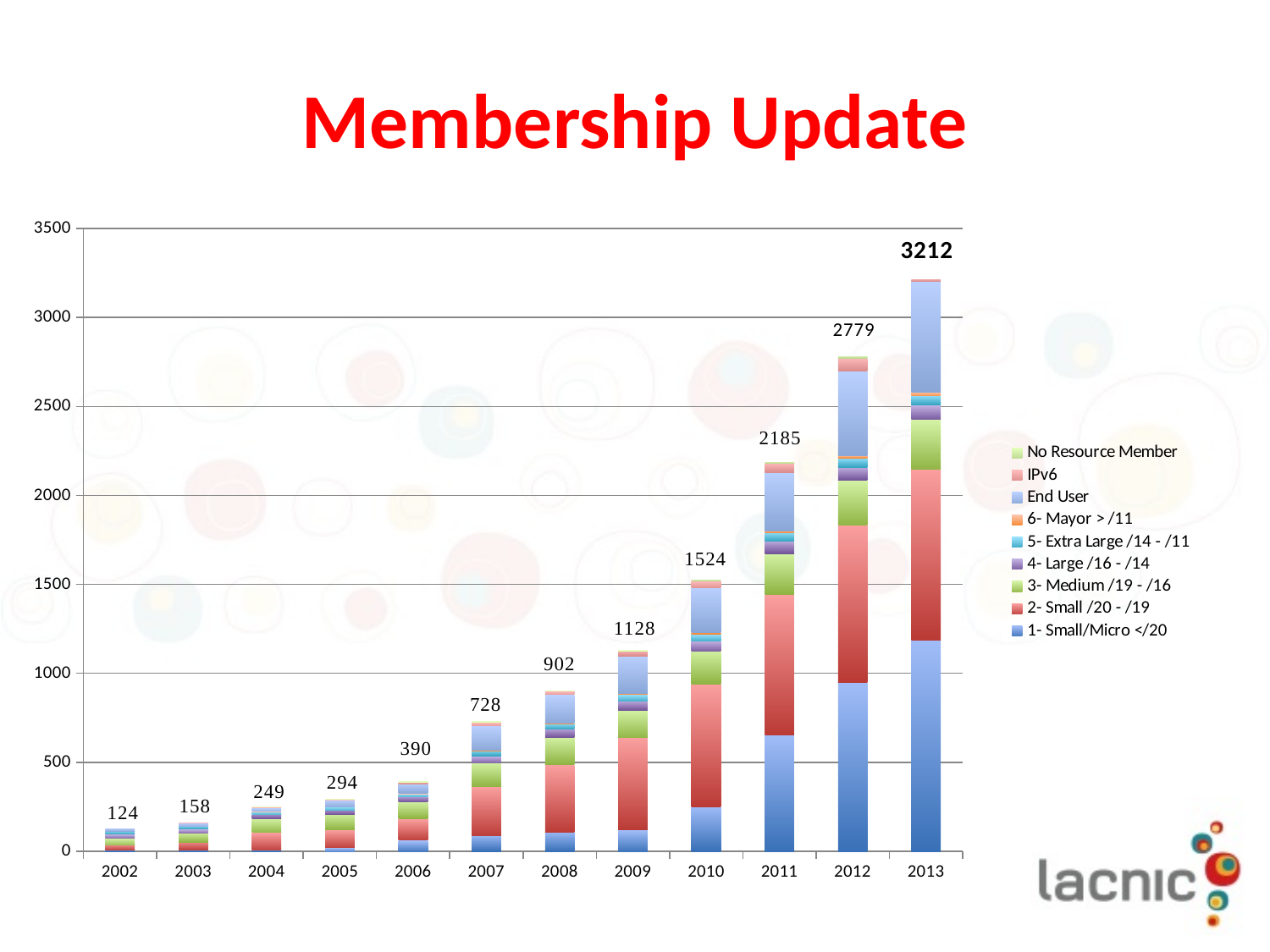

# Membership Update

### Chart

| Category | 1- Small/Micro </20 | 2- Small /20 - /19 | 3- Medium /19 - /16 | 4- Large /16 - /14 | 5- Extra Large /14 - /11 | 6- Mayor > /11 | End User | IPv6 | No Resource Member |
|---|---|---|---|---|---|---|---|---|---|
| 2002.0 | 5.0 | 30.0 | 41.0 | 22.0 | 12.0 | 2.0 | 12.0 | 0.0 | 0.0 |
| 2003.0 | 6.0 | 45.0 | 53.0 | 23.0 | 13.0 | 2.0 | 15.0 | 1.0 | 0.0 |
| 2004.0 | 6.0 | 102.0 | 75.0 | 25.0 | 15.0 | 2.0 | 22.0 | 1.0 | 1.0 |
| 2005.0 | 21.0 | 99.0 | 87.0 | 26.0 | 17.0 | 2.0 | 36.0 | 4.0 | 2.0 |
| 2006.0 | 63.0 | 121.0 | 93.0 | 30.0 | 16.0 | 3.0 | 52.0 | 10.0 | 2.0 |
| 2007.0 | 86.0 | 277.0 | 133.0 | 41.0 | 25.0 | 6.0 | 137.0 | 20.0 | 3.0 |
| 2008.0 | 108.0 | 380.0 | 151.0 | 46.0 | 29.0 | 5.0 | 162.0 | 19.0 | 2.0 |
| 2009.0 | 123.0 | 515.0 | 154.0 | 53.0 | 35.0 | 7.0 | 210.0 | 27.0 | 4.0 |
| 2010.0 | 249.0 | 691.0 | 184.0 | 59.0 | 39.0 | 9.0 | 250.0 | 37.0 | 6.0 |
| 2011.0 | 652.0 | 789.0 | 232.0 | 69.0 | 47.0 | 13.0 | 326.0 | 51.0 | 6.0 |
| 2012.0 | 950.0 | 882.0 | 253.0 | 74.0 | 50.0 | 14.0 | 475.0 | 73.0 | 8.0 |
| 2013.0 | 1186.0 | 960.0 | 282.0 | 81.0 | 54.0 | 16.0 | 624.0 | 9.0 | None |